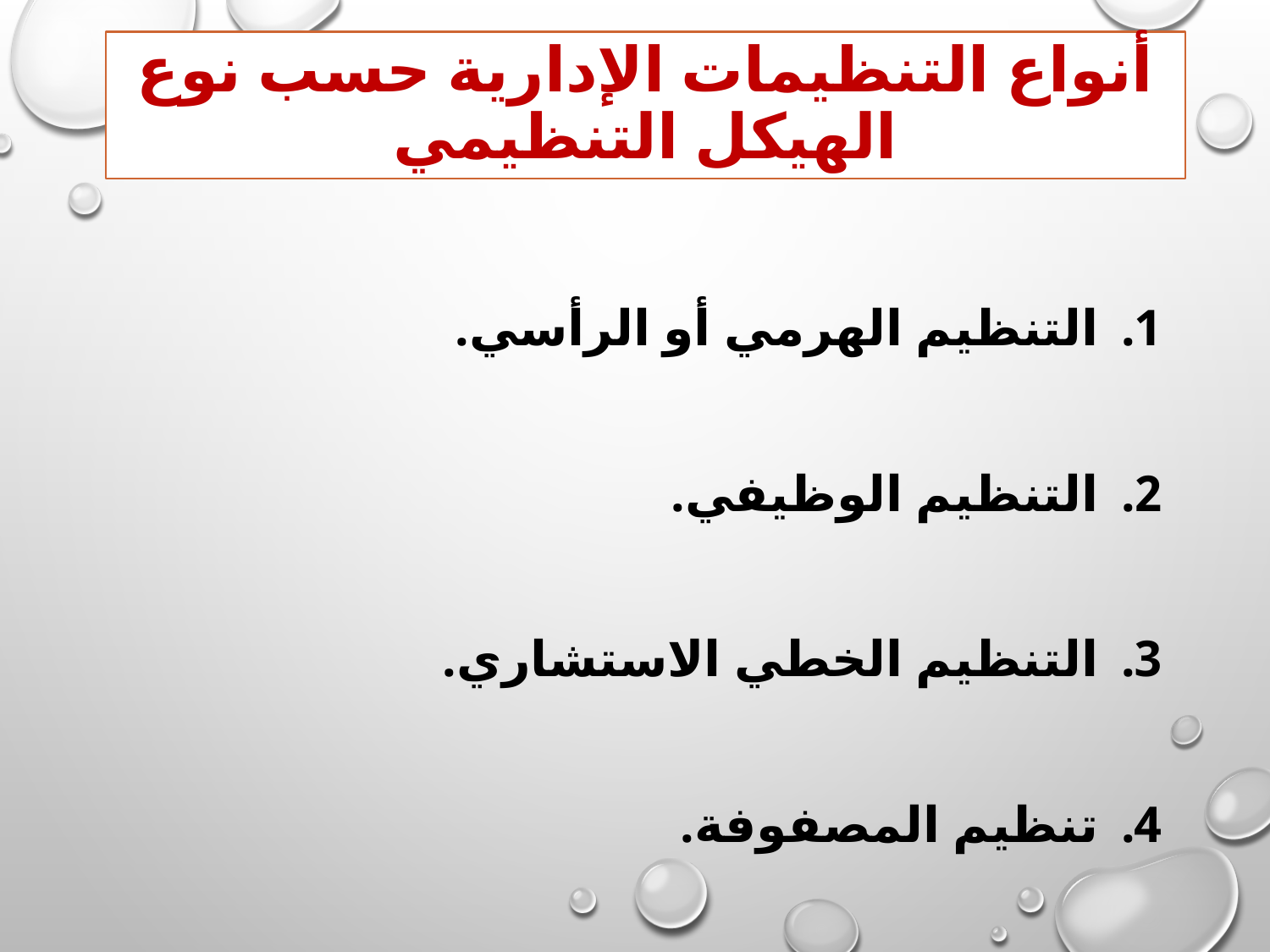

# أنواع التنظيمات الإدارية حسب نوع الهيكل التنظيمي
التنظيم الهرمي أو الرأسي.
التنظيم الوظيفي.
التنظيم الخطي الاستشاري.
تنظيم المصفوفة.